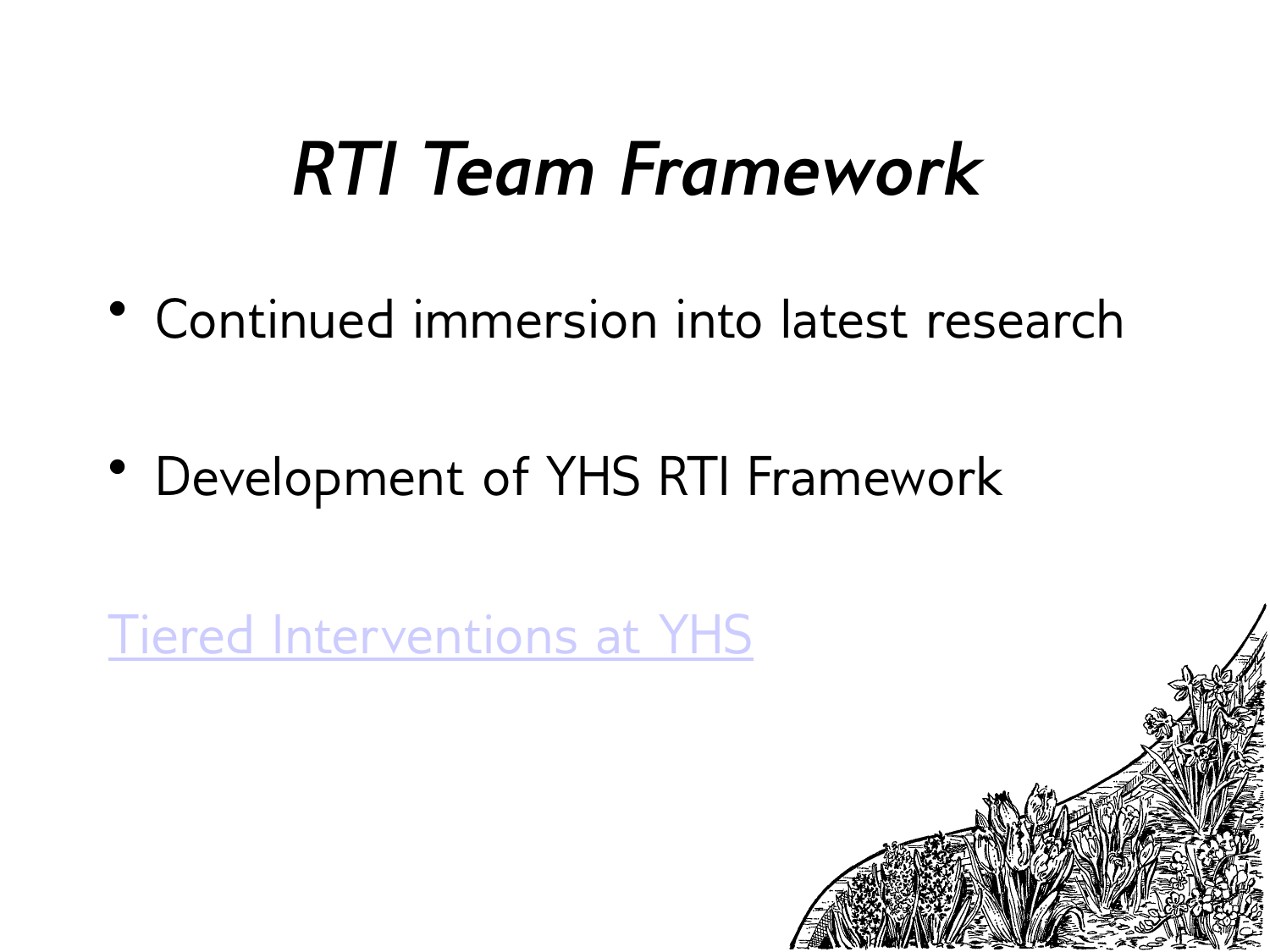

# RTI Team Framework
Continued immersion into latest research

Development of YHS RTI Framework

Tiered Interventions at YHS